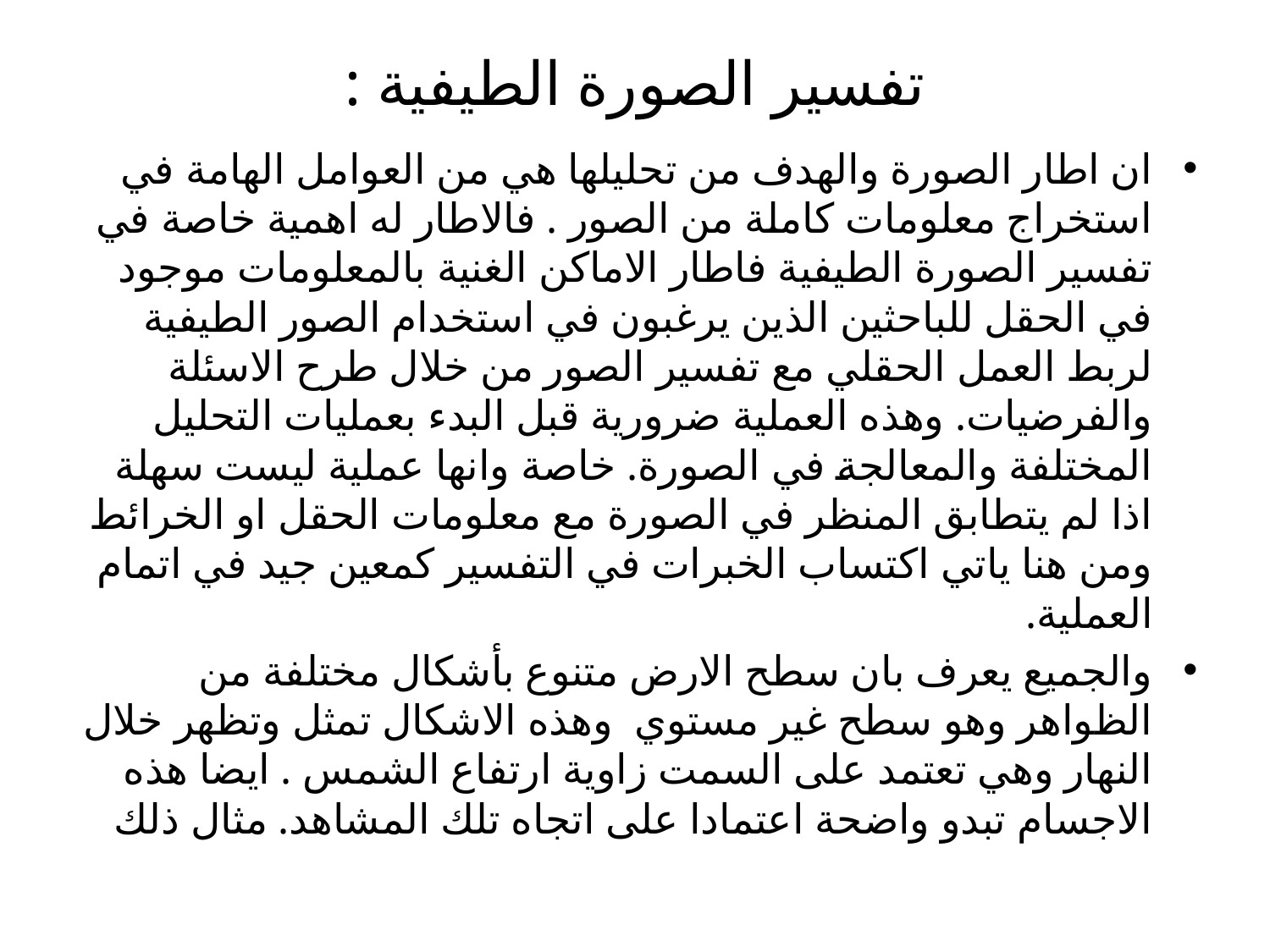

# تفسير الصورة الطيفية :
ان اطار الصورة والهدف من تحليلها هي من العوامل الهامة في استخراج معلومات كاملة من الصور . فالاطار له اهمية خاصة في تفسير الصورة الطيفية فاطار الاماكن الغنية بالمعلومات موجود في الحقل للباحثين الذين يرغبون في استخدام الصور الطيفية لربط العمل الحقلي مع تفسير الصور من خلال طرح الاسئلة والفرضيات. وهذه العملية ضرورية قبل البدء بعمليات التحليل المختلفة والمعالجة في الصورة. خاصة وانها عملية ليست سهلة اذا لم يتطابق المنظر في الصورة مع معلومات الحقل او الخرائط ومن هنا ياتي اكتساب الخبرات في التفسير كمعين جيد في اتمام العملية.
والجميع يعرف بان سطح الارض متنوع بأشكال مختلفة من الظواهر وهو سطح غير مستوي  وهذه الاشكال تمثل وتظهر خلال النهار وهي تعتمد على السمت زاوية ارتفاع الشمس . ايضا هذه الاجسام تبدو واضحة اعتمادا على اتجاه تلك المشاهد. مثال ذلك